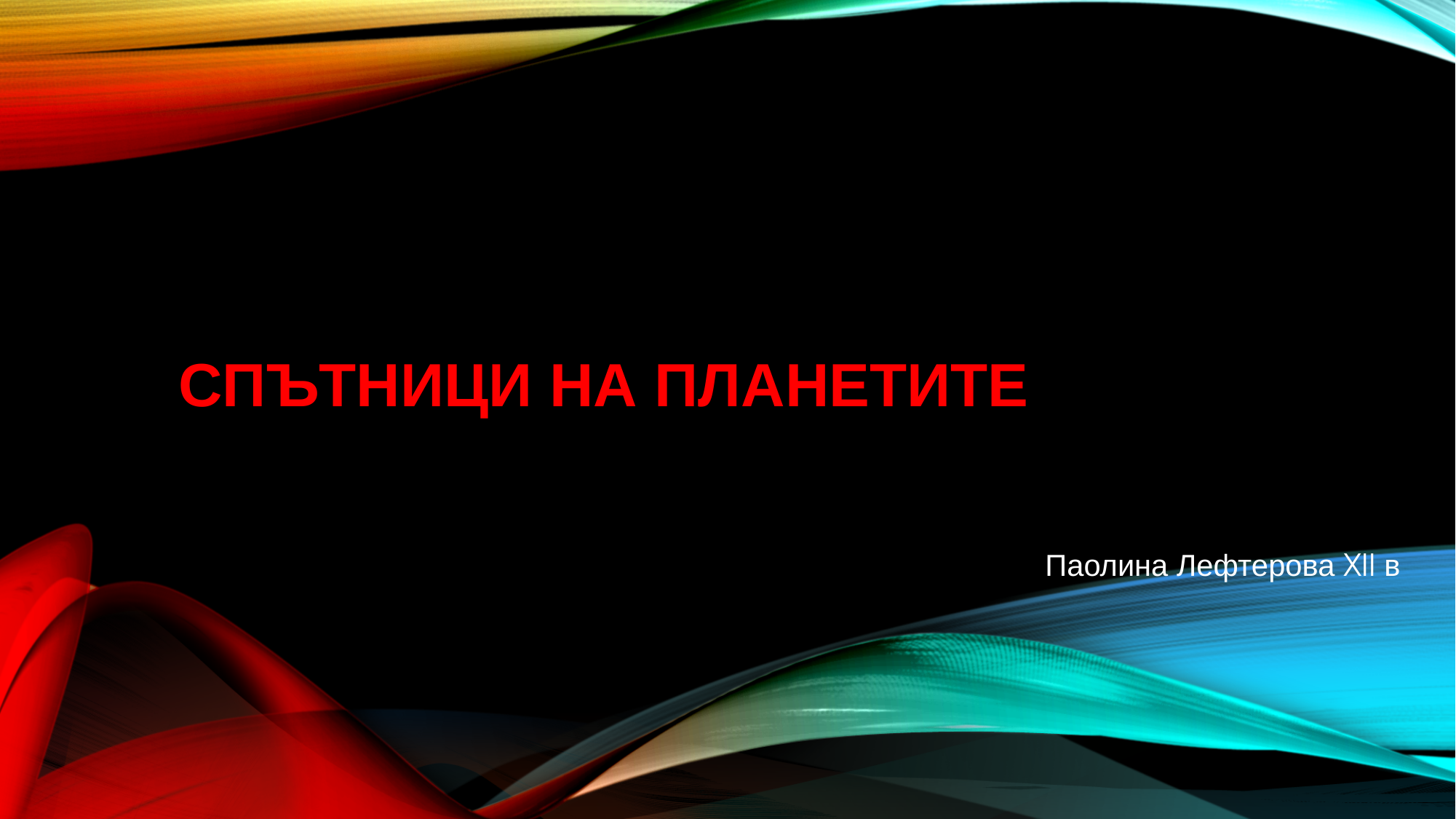

# СПЪТНИЦИ НА ПЛАНЕТИТЕ
Паолина Лефтерова XII в